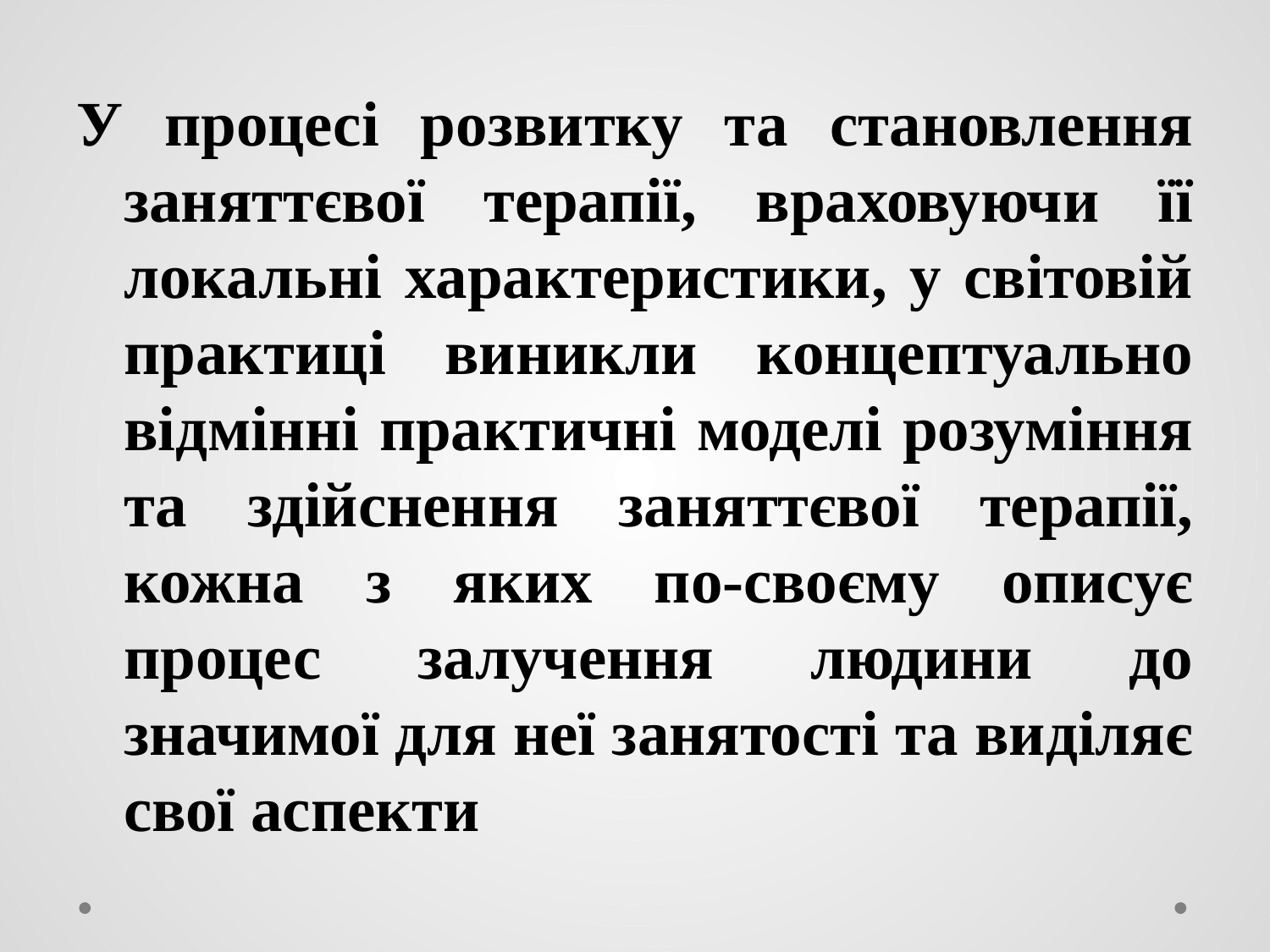

У процесі розвитку та становлення заняттєвої терапії, враховуючи її локальні характеристики, у світовій практиці виникли концептуально відмінні практичні моделі розуміння та здійснення заняттєвої терапії, кожна з яких по-своєму описує процес залучення людини до значимої для неї занятості та виділяє свої аспекти